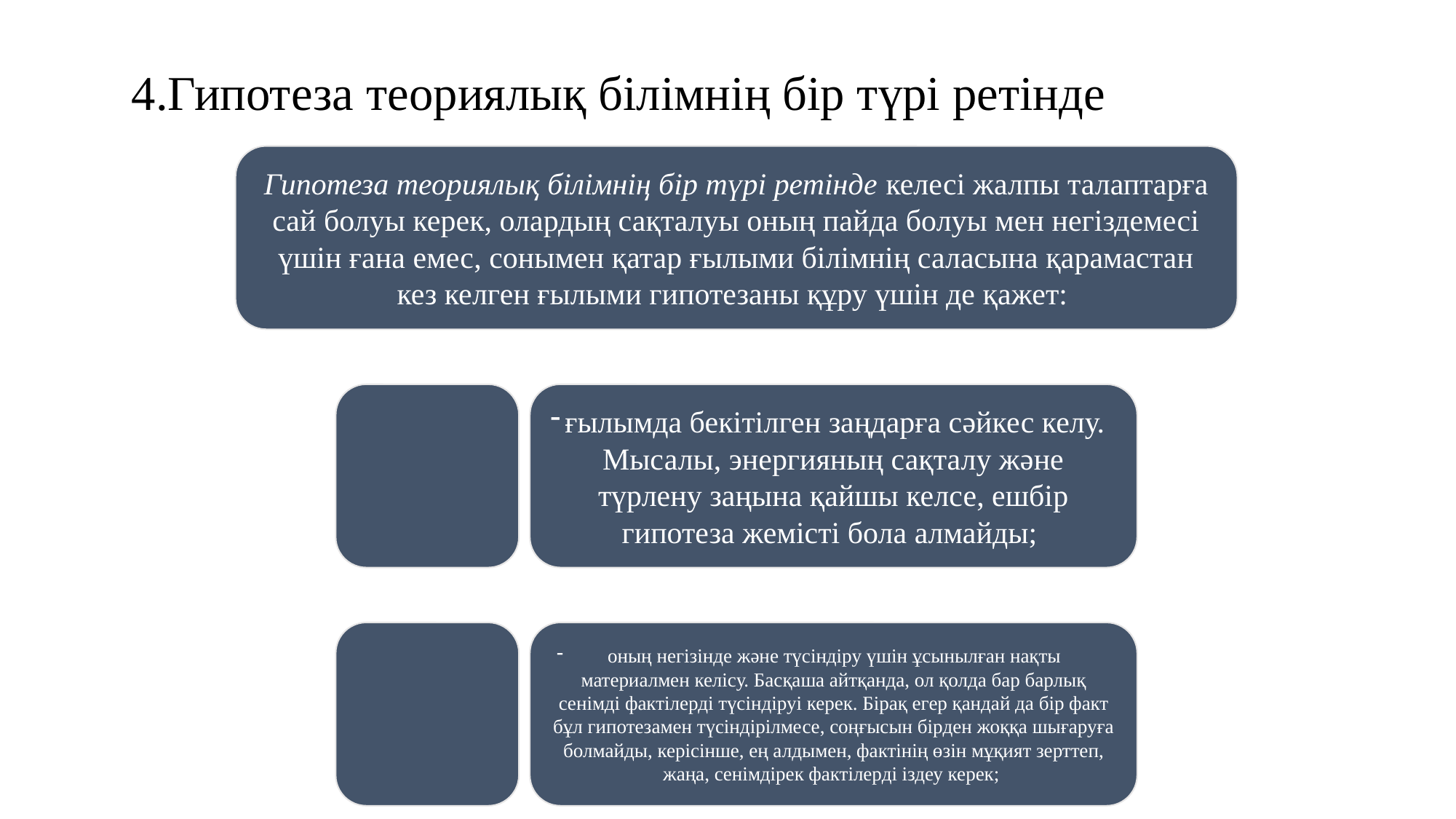

# 4.Гипотеза теориялық білімнің бір түрі ретінде
Гипотеза теориялық білімнің бір түрі ретінде келесі жалпы талаптарға сай болуы керек, олардың сақталуы оның пайда болуы мен негіздемесі үшін ғана емес, сонымен қатар ғылыми білімнің саласына қарамастан кез келген ғылыми гипотезаны құру үшін де қажет:
ғылымда бекітілген заңдарға сәйкес келу. Мысалы, энергияның сақталу және түрлену заңына қайшы келсе, ешбір гипотеза жемісті бола алмайды;
оның негізінде және түсіндіру үшін ұсынылған нақты материалмен келісу. Басқаша айтқанда, ол қолда бар барлық сенімді фактілерді түсіндіруі керек. Бірақ егер қандай да бір факт бұл гипотезамен түсіндірілмесе, соңғысын бірден жоққа шығаруға болмайды, керісінше, ең алдымен, фактінің өзін мұқият зерттеп, жаңа, сенімдірек фактілерді іздеу керек;